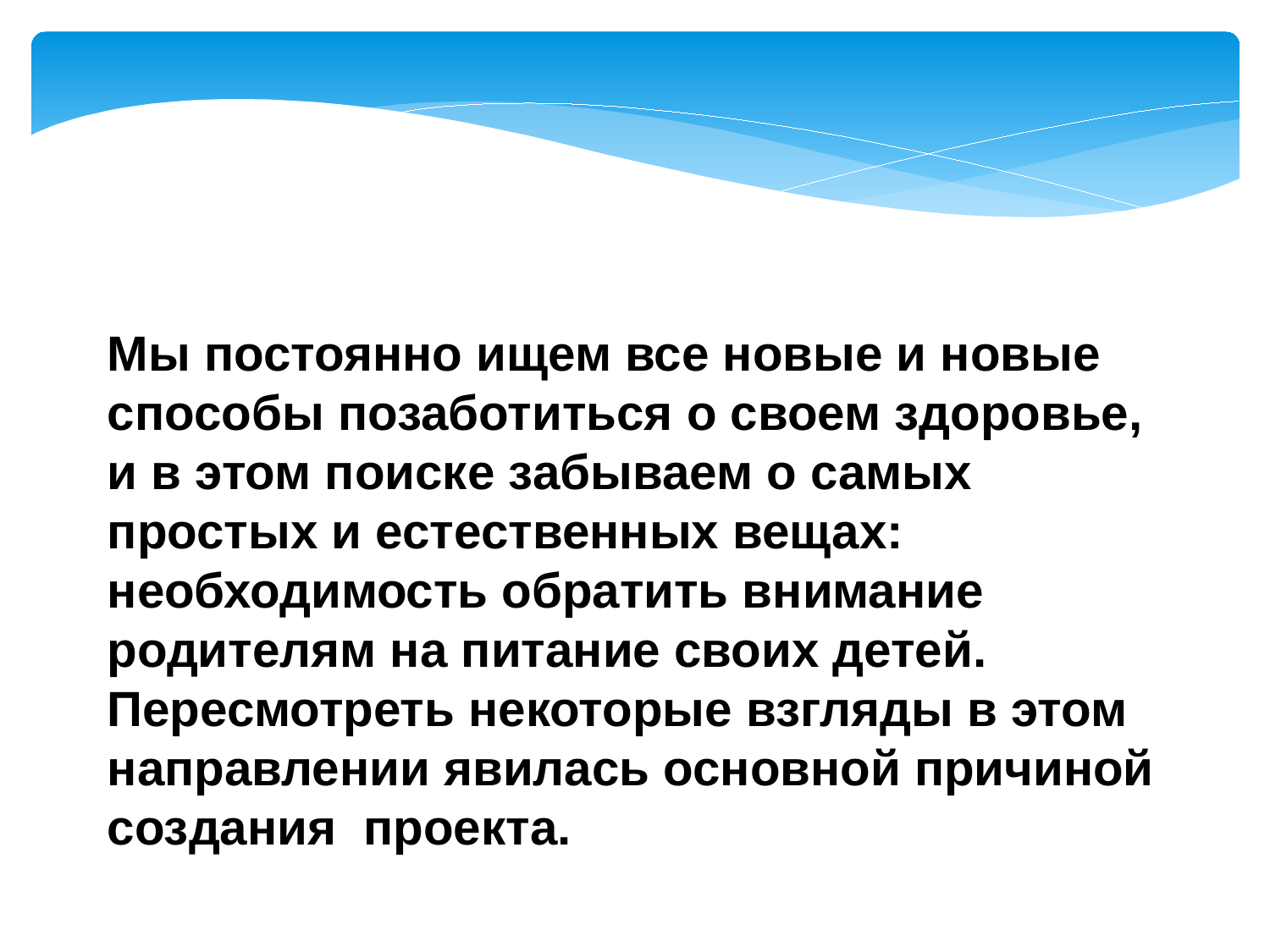

Мы постоянно ищем все новые и новые способы позаботиться о своем здоровье, и в этом поиске забываем о самых простых и естественных вещах: необходимость обратить внимание родителям на питание своих детей. Пересмотреть некоторые взгляды в этом направлении явилась основной причиной создания  проекта.